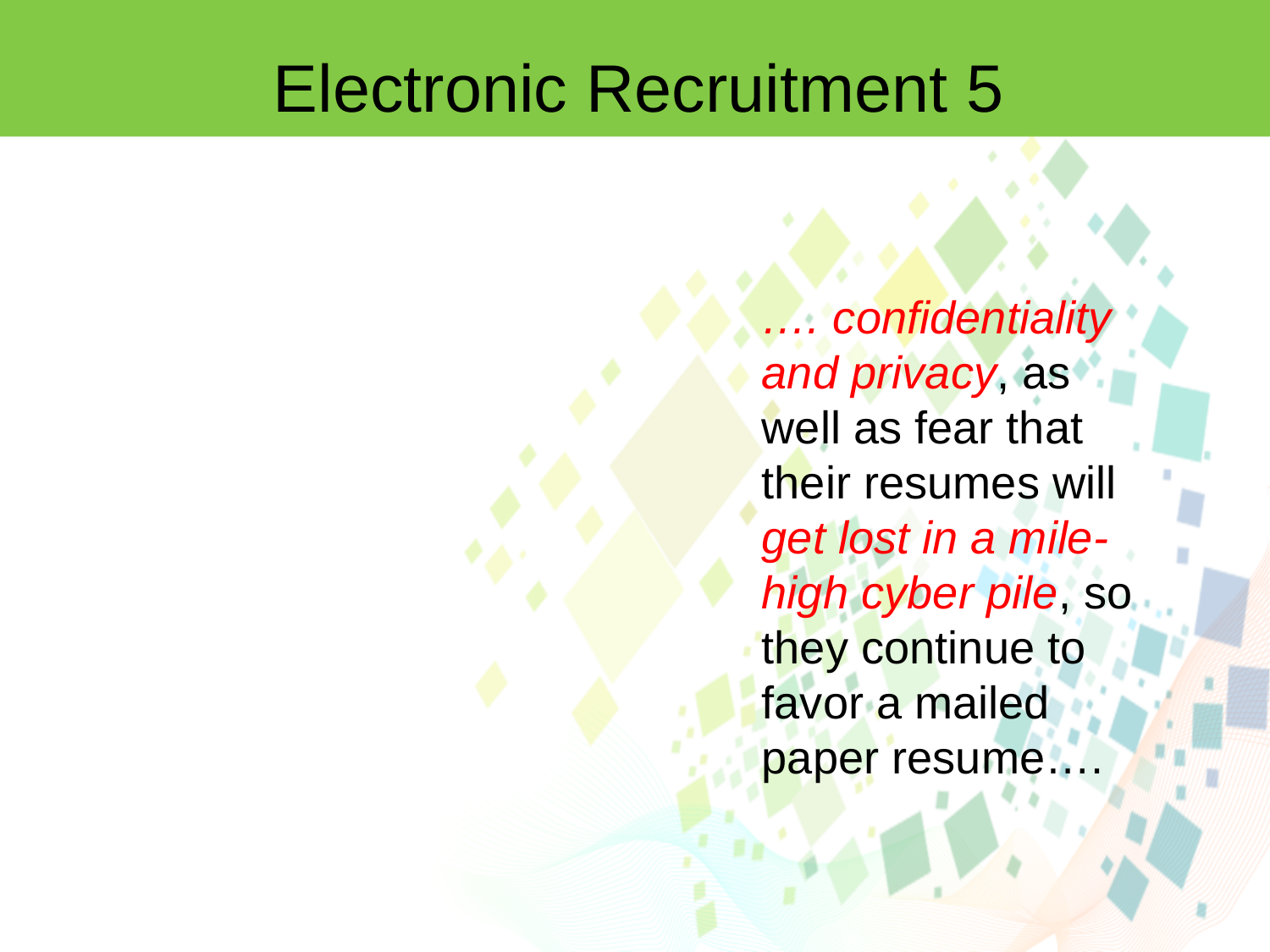

Electronic Recruitment 5
…. confidentiality and privacy, as well as fear that their resumes will get lost in a mile-high cyber pile, so they continue to favor a mailed paper resume….